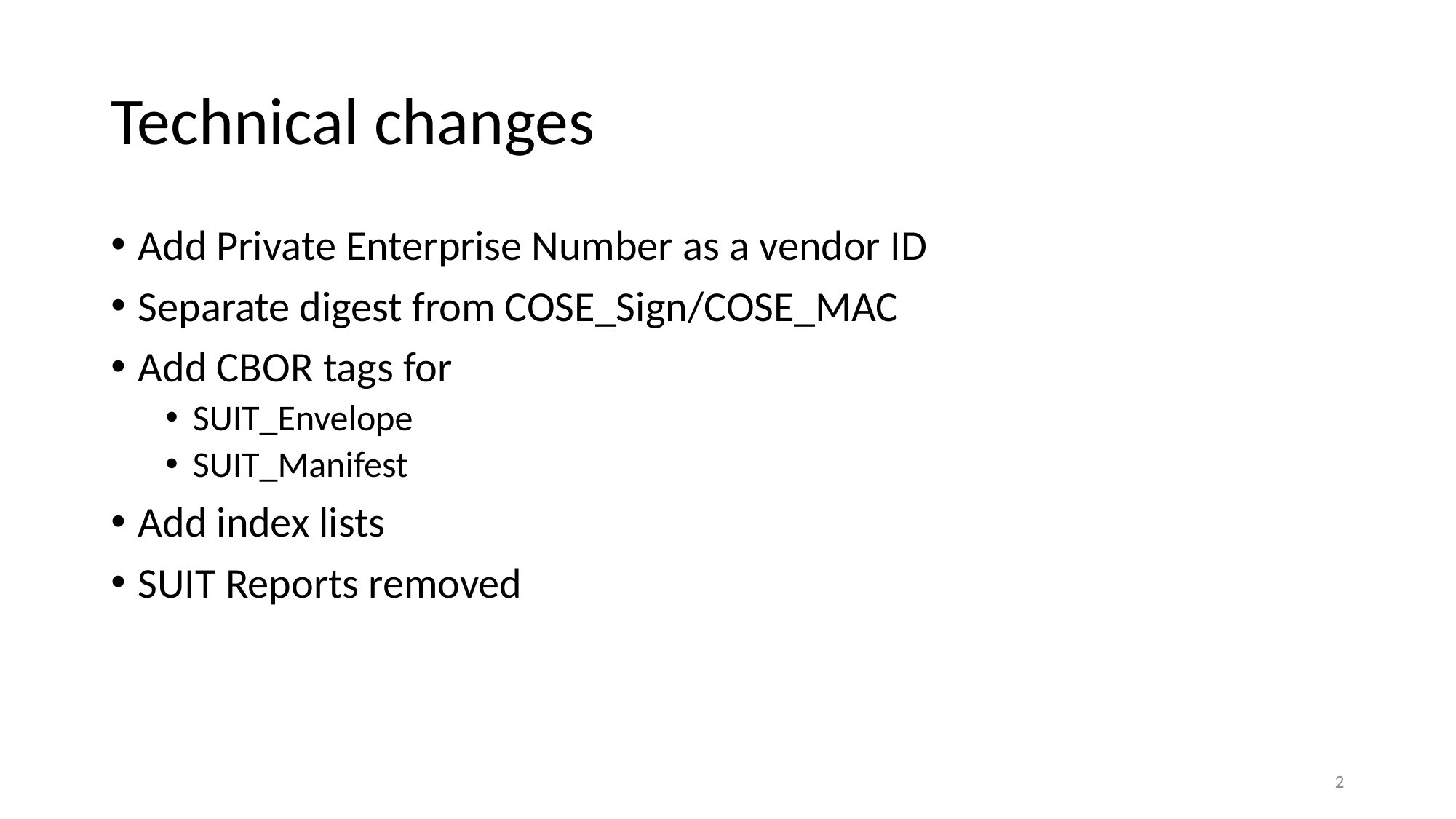

# Technical changes
Add Private Enterprise Number as a vendor ID
Separate digest from COSE_Sign/COSE_MAC
Add CBOR tags for
SUIT_Envelope
SUIT_Manifest
Add index lists
SUIT Reports removed
2